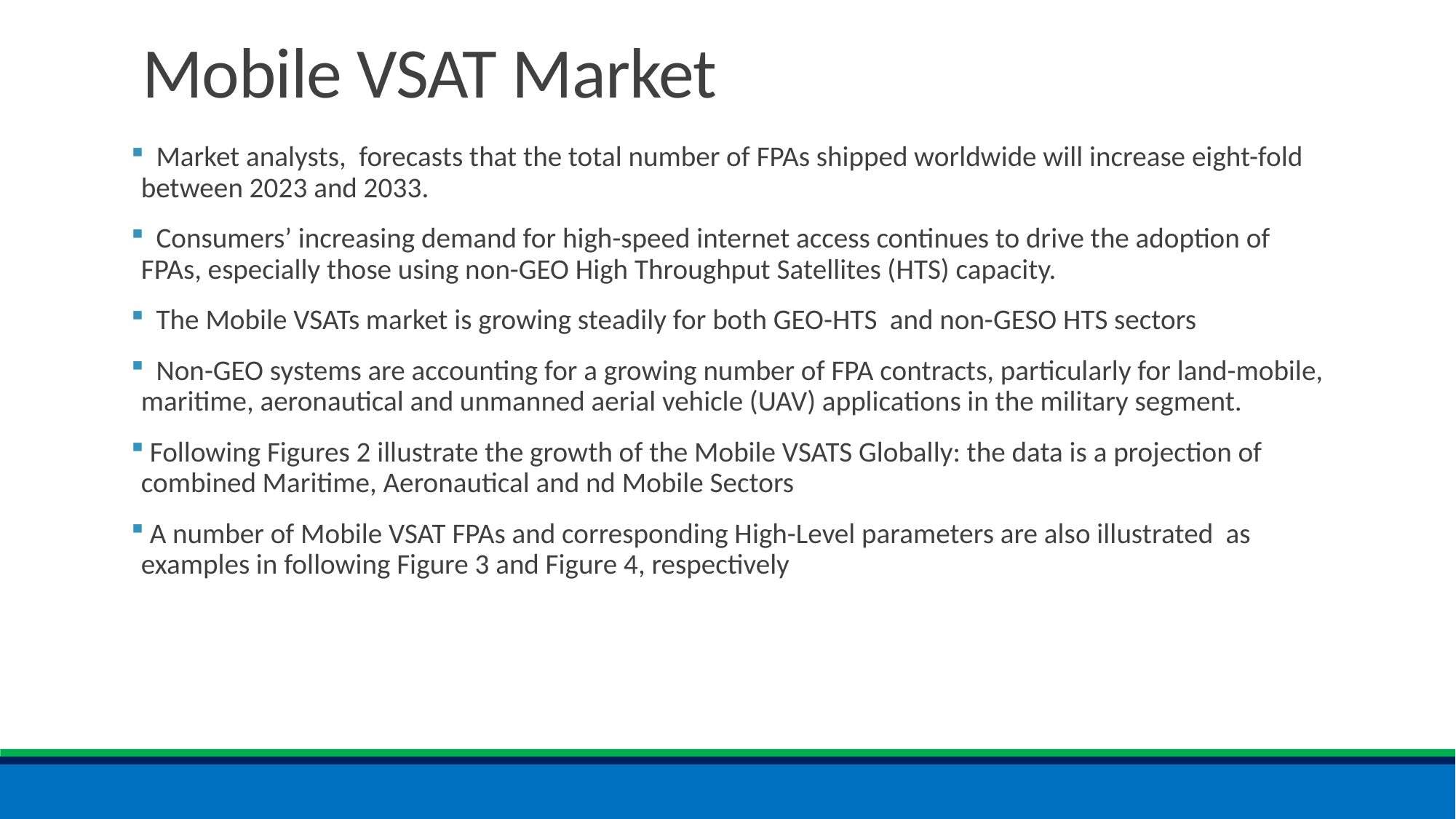

# Mobile VSAT Market
  Market analysts,  forecasts that the total number of FPAs shipped worldwide will increase eight-fold between 2023 and 2033.
  Consumers’ increasing demand for high-speed internet access continues to drive the adoption of FPAs, especially those using non-GEO High Throughput Satellites (HTS) capacity.
  The Mobile VSATs market is growing steadily for both GEO-HTS  and non-GESO HTS sectors
  Non-GEO systems are accounting for a growing number of FPA contracts, particularly for land-mobile, maritime, aeronautical and unmanned aerial vehicle (UAV) applications in the military segment.
 Following Figures 2 illustrate the growth of the Mobile VSATS Globally: the data is a projection of combined Maritime, Aeronautical and nd Mobile Sectors
 A number of Mobile VSAT FPAs and corresponding High-Level parameters are also illustrated  as examples in following Figure 3 and Figure 4, respectively